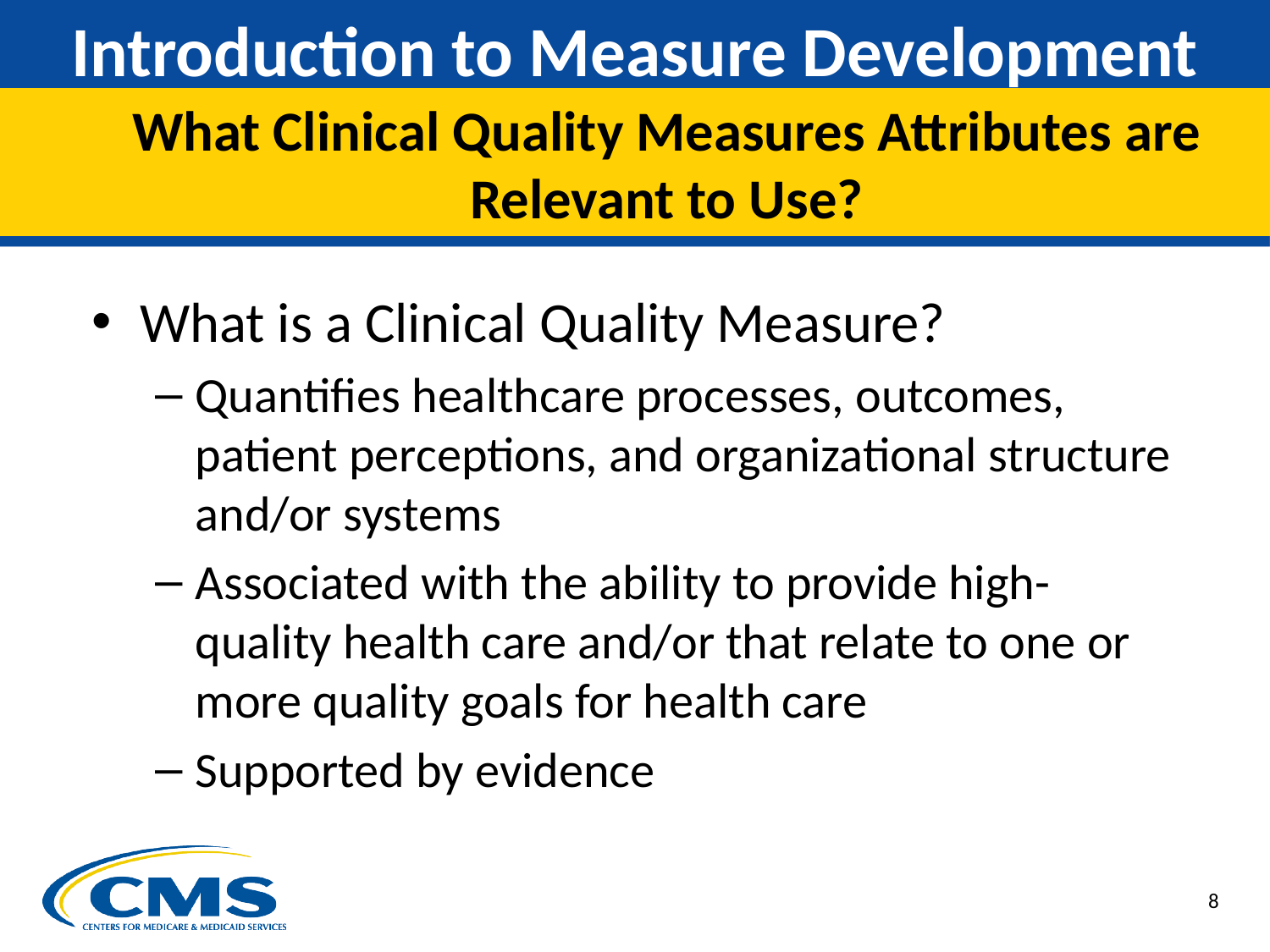

# Introduction to Measure Development
What Clinical Quality Measures Attributes are Relevant to Use?
What is a Clinical Quality Measure?
Quantifies healthcare processes, outcomes, patient perceptions, and organizational structure and/or systems
Associated with the ability to provide high-quality health care and/or that relate to one or more quality goals for health care
Supported by evidence